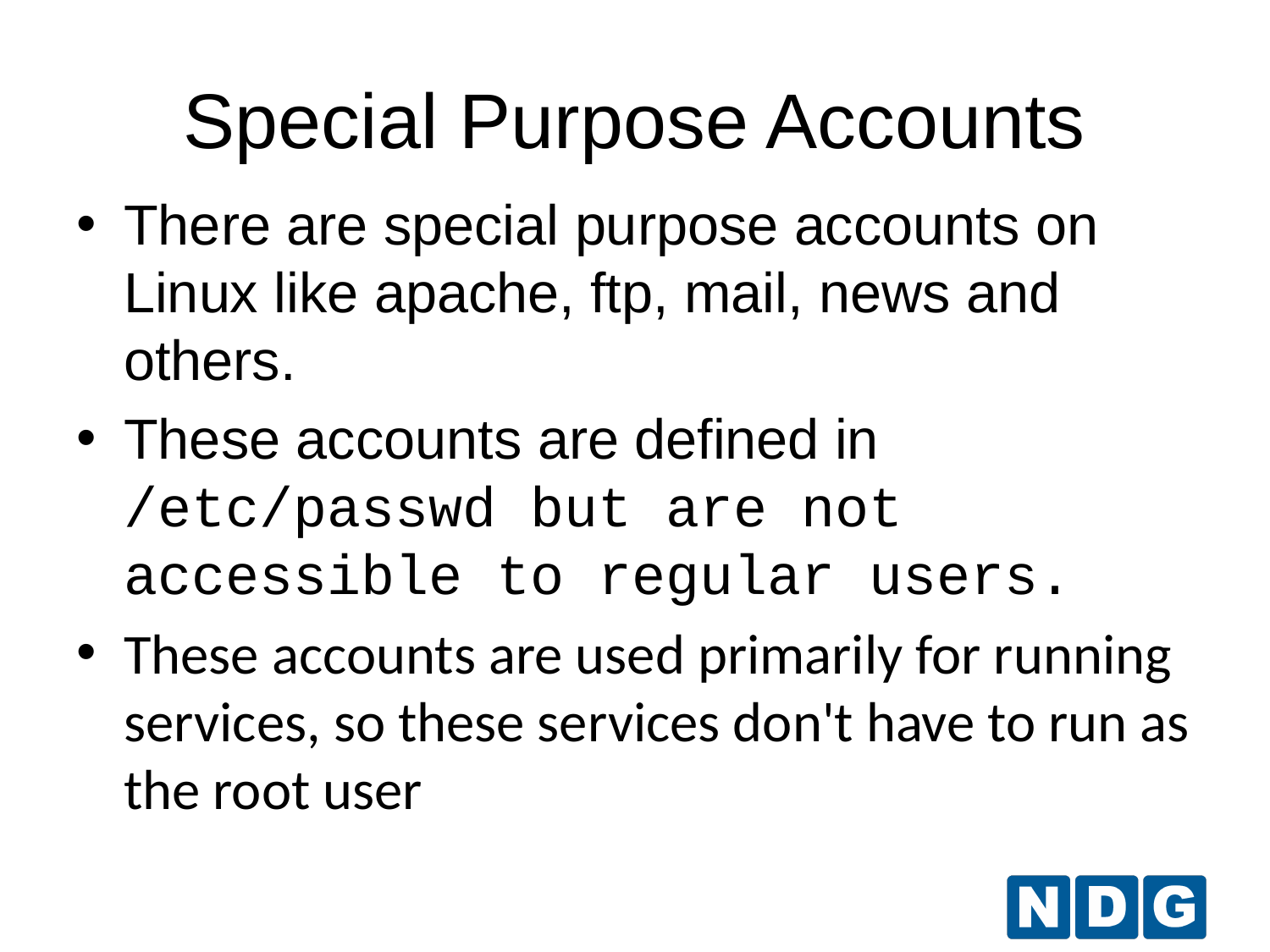

Special Purpose Accounts
There are special purpose accounts on Linux like apache, ftp, mail, news and others.
These accounts are defined in /etc/passwd but are not accessible to regular users.
These accounts are used primarily for running services, so these services don't have to run as the root user